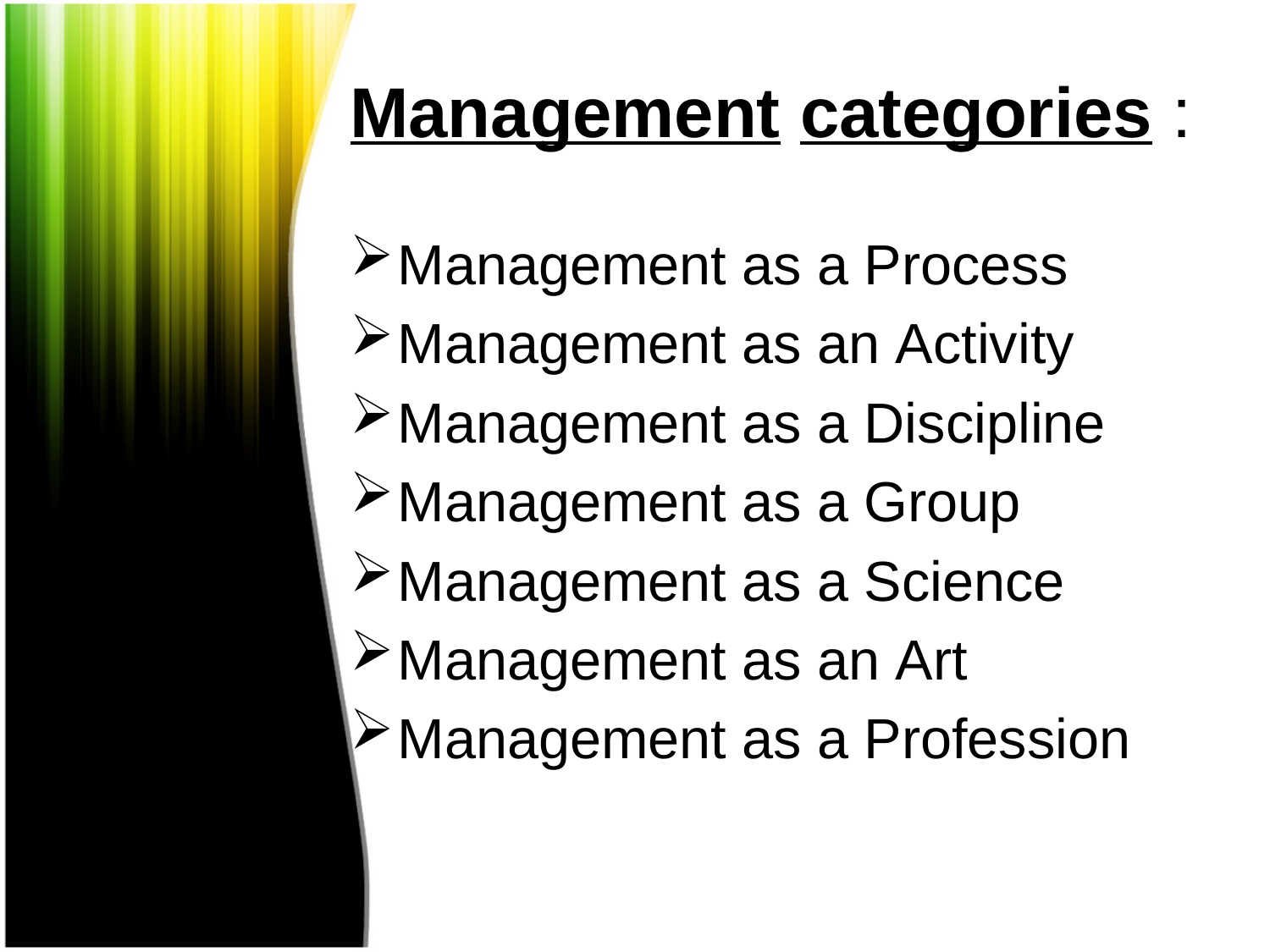

# Management categories :
Management as a Process
Management as an Activity
Management as a Discipline
Management as a Group
Management as a Science
Management as an Art
Management as a Profession